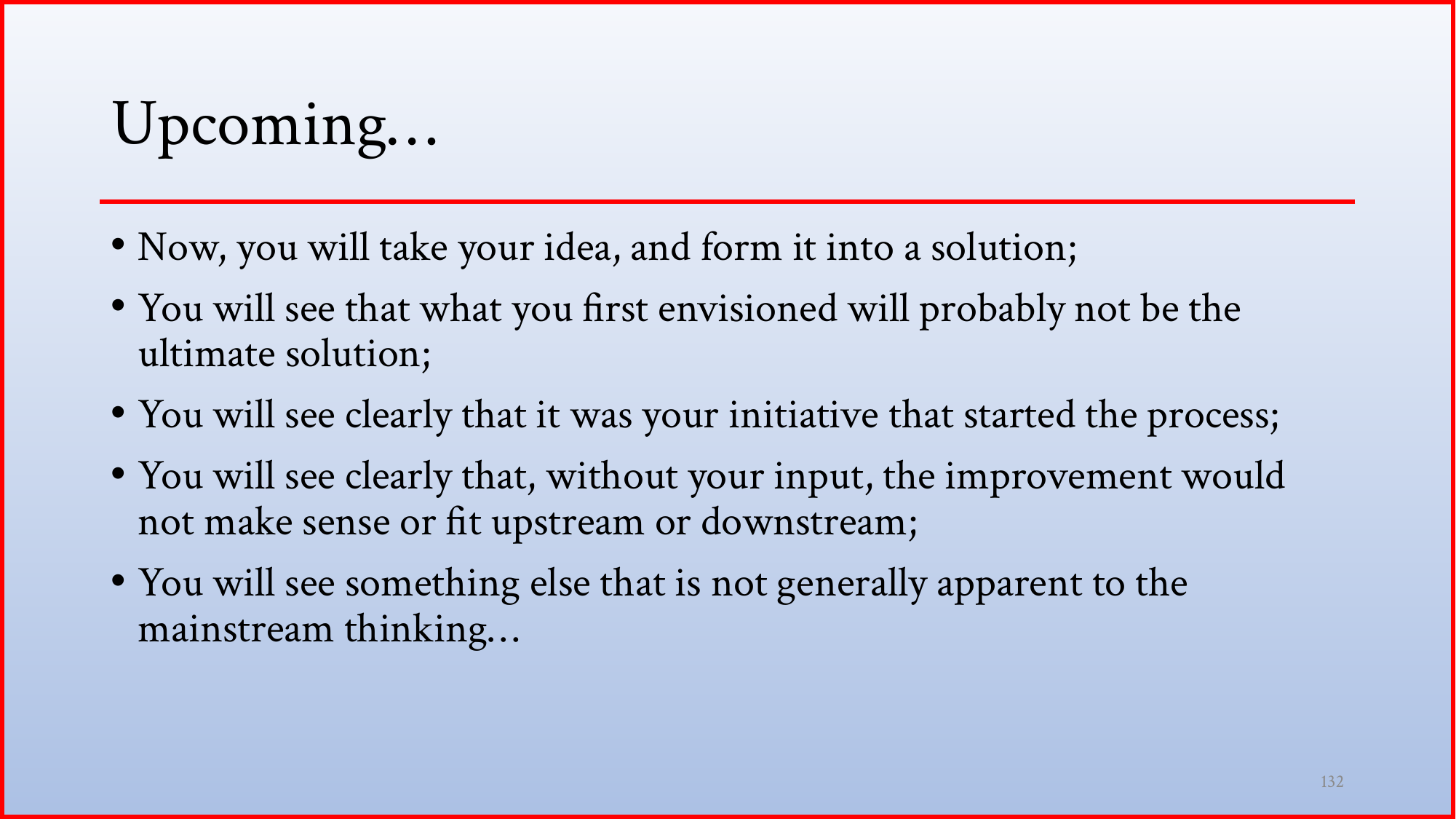

# Upcoming…
Now, you will take your idea, and form it into a solution;
You will see that what you first envisioned will probably not be the ultimate solution;
You will see clearly that it was your initiative that started the process;
You will see clearly that, without your input, the improvement would not make sense or fit upstream or downstream;
You will see something else that is not generally apparent to the mainstream thinking…
132